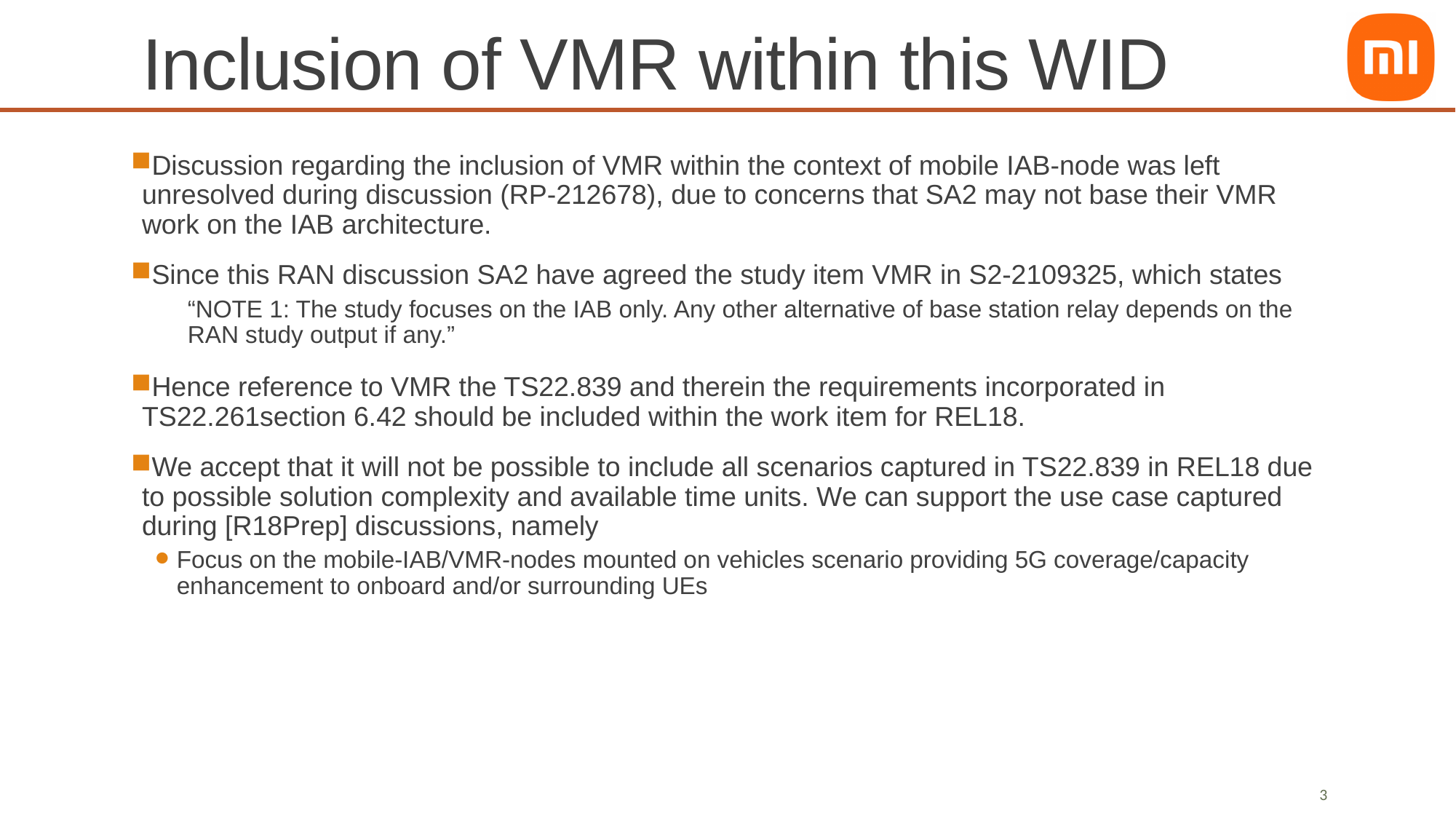

# Inclusion of VMR within this WID
Discussion regarding the inclusion of VMR within the context of mobile IAB-node was left unresolved during discussion (RP-212678), due to concerns that SA2 may not base their VMR work on the IAB architecture.
Since this RAN discussion SA2 have agreed the study item VMR in S2-2109325, which states
“NOTE 1: The study focuses on the IAB only. Any other alternative of base station relay depends on the RAN study output if any.”
Hence reference to VMR the TS22.839 and therein the requirements incorporated in TS22.261section 6.42 should be included within the work item for REL18.
We accept that it will not be possible to include all scenarios captured in TS22.839 in REL18 due to possible solution complexity and available time units. We can support the use case captured during [R18Prep] discussions, namely
Focus on the mobile-IAB/VMR-nodes mounted on vehicles scenario providing 5G coverage/capacity enhancement to onboard and/or surrounding UEs